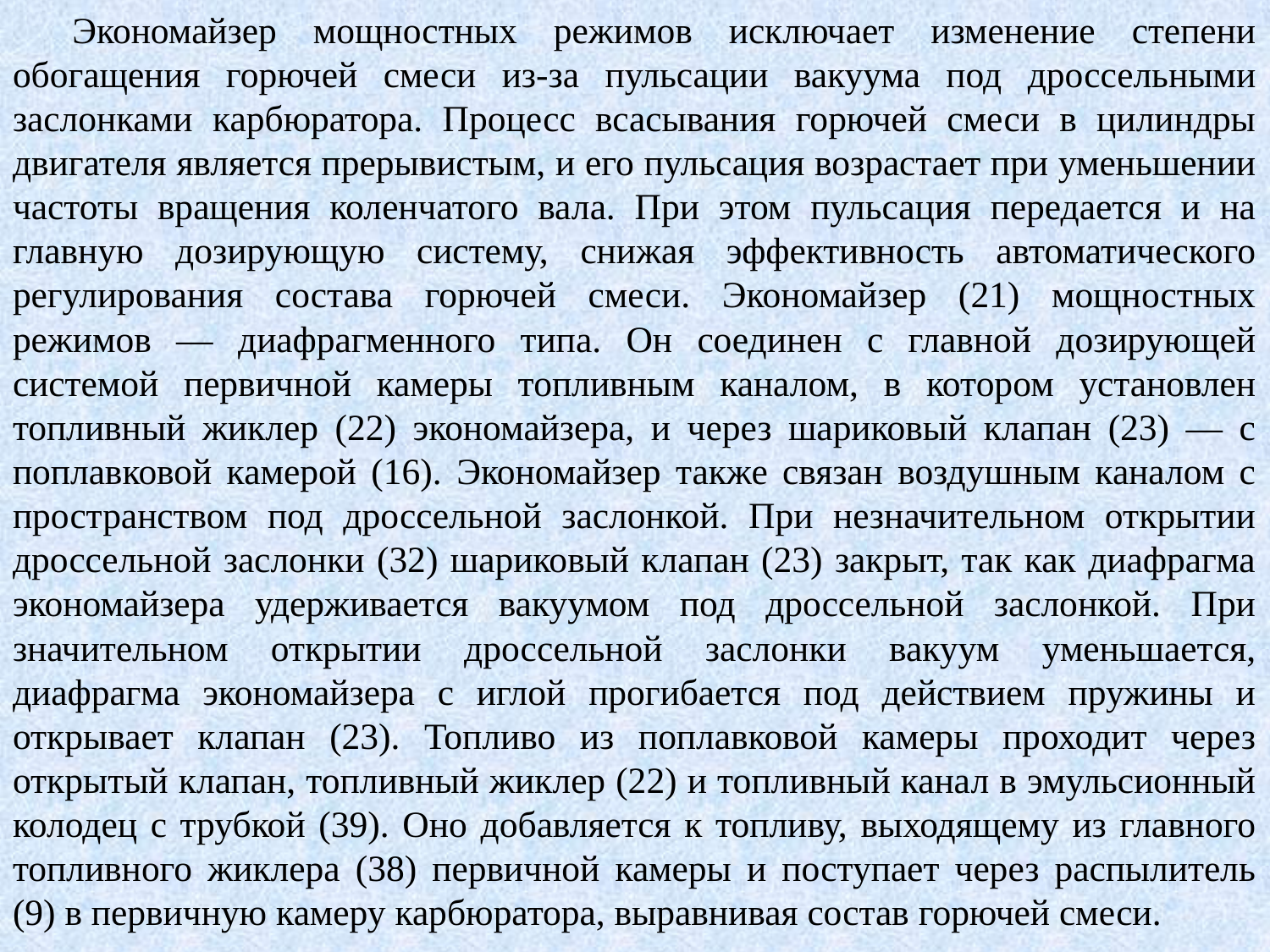

Экономайзер мощностных режимов исключает изменение степени обогащения горючей смеси из-за пульсации вакуума под дроссельными заслонками карбюратора. Процесс всасывания горючей смеси в цилиндры двигателя является прерывистым, и его пульсация возрастает при уменьшении частоты вращения коленчатого вала. При этом пульсация передается и на главную дозирующую систему, снижая эффективность автоматического регулирования состава горючей смеси. Экономайзер (21) мощностных режимов — диафрагменного типа. Он соединен с главной дозирующей системой первичной камеры топливным каналом, в котором установлен топливный жиклер (22) экономайзера, и через шариковый клапан (23) — с поплавковой камерой (16). Экономайзер также связан воздушным каналом с пространством под дроссельной заслонкой. При незначительном открытии дроссельной заслонки (32) шариковый клапан (23) закрыт, так как диафрагма экономайзера удерживается вакуумом под дроссельной заслонкой. При значительном открытии дроссельной заслонки вакуум уменьшается, диафрагма экономайзера с иглой прогибается под действием пружины и открывает клапан (23). Топливо из поплавковой камеры проходит через открытый клапан, топливный жиклер (22) и топливный канал в эмульсионный колодец с трубкой (39). Оно добавляется к топливу, выходящему из главного топливного жиклера (38) первичной камеры и поступает через распылитель (9) в первичную камеру карбюратора, выравнивая состав горючей смеси.